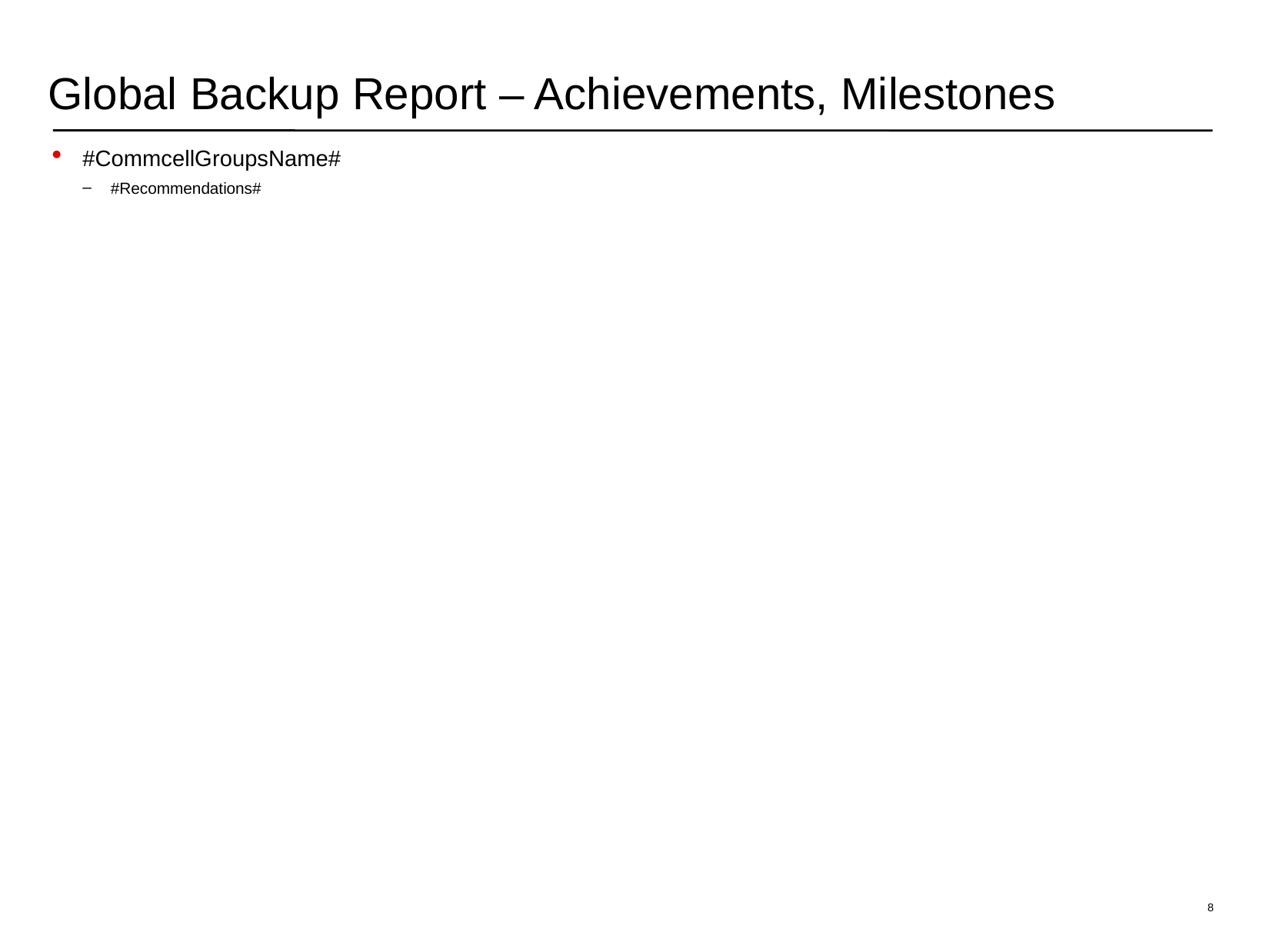

# Global Backup Report – Achievements, Milestones
#CommcellGroupsName#
#Recommendations#
8